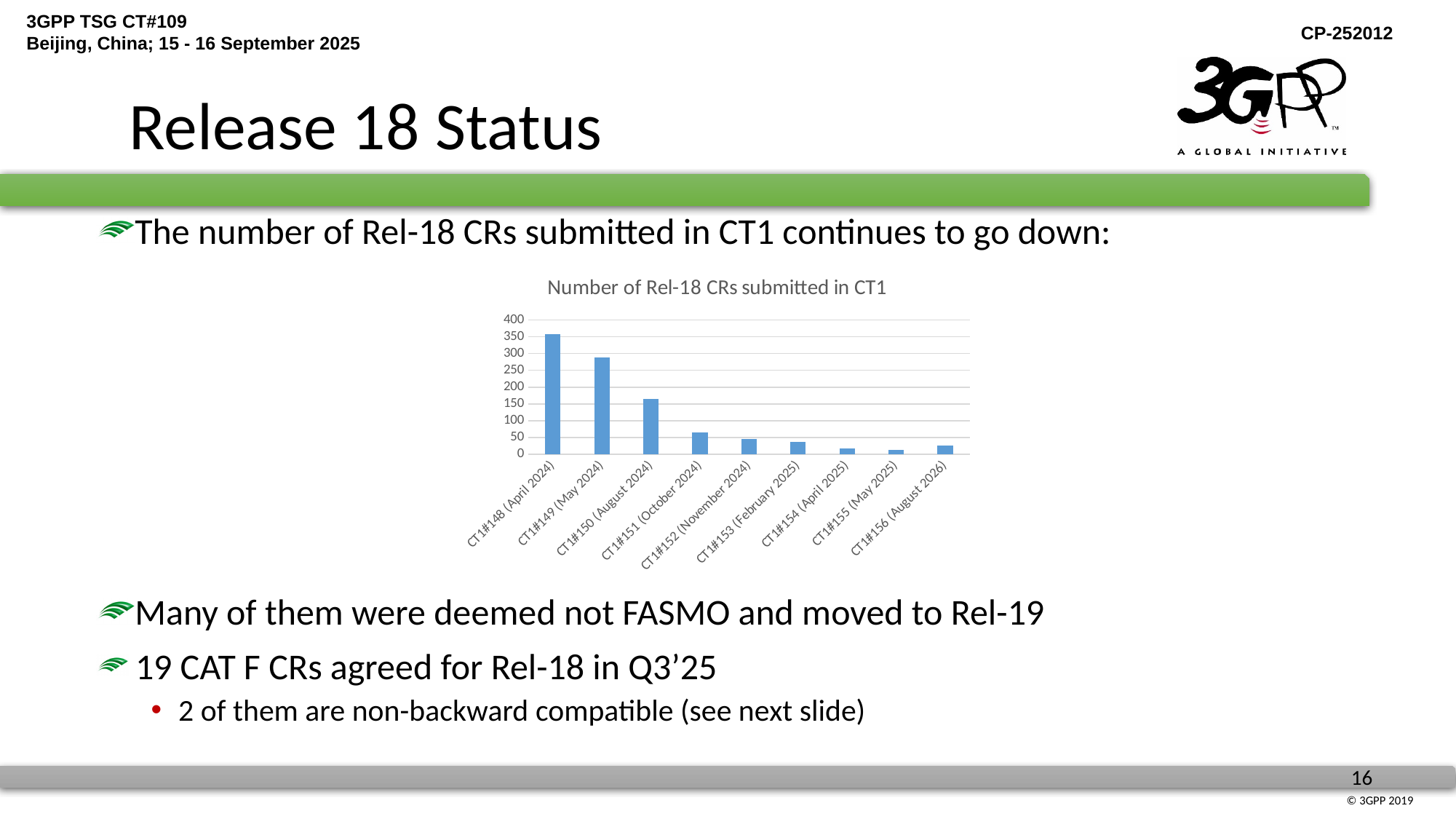

# Release 18 Status
The number of Rel-18 CRs submitted in CT1 continues to go down:

Many of them were deemed not FASMO and moved to Rel-19
 19 CAT F CRs agreed for Rel-18 in Q3’25
2 of them are non-backward compatible (see next slide)

### Chart: Number of Rel-18 CRs submitted in CT1

| Category |  |
|---|---|
| CT1#148 (April 2024) | 358.0 |
| CT1#149 (May 2024) | 289.0 |
| CT1#150 (August 2024) | 164.0 |
| CT1#151 (October 2024) | 66.0 |
| CT1#152 (November 2024) | 45.0 |
| CT1#153 (February 2025) | 37.0 |
| CT1#154 (April 2025) | 17.0 |
| CT1#155 (May 2025) | 14.0 |
| CT1#156 (August 2026) | 25.0 |